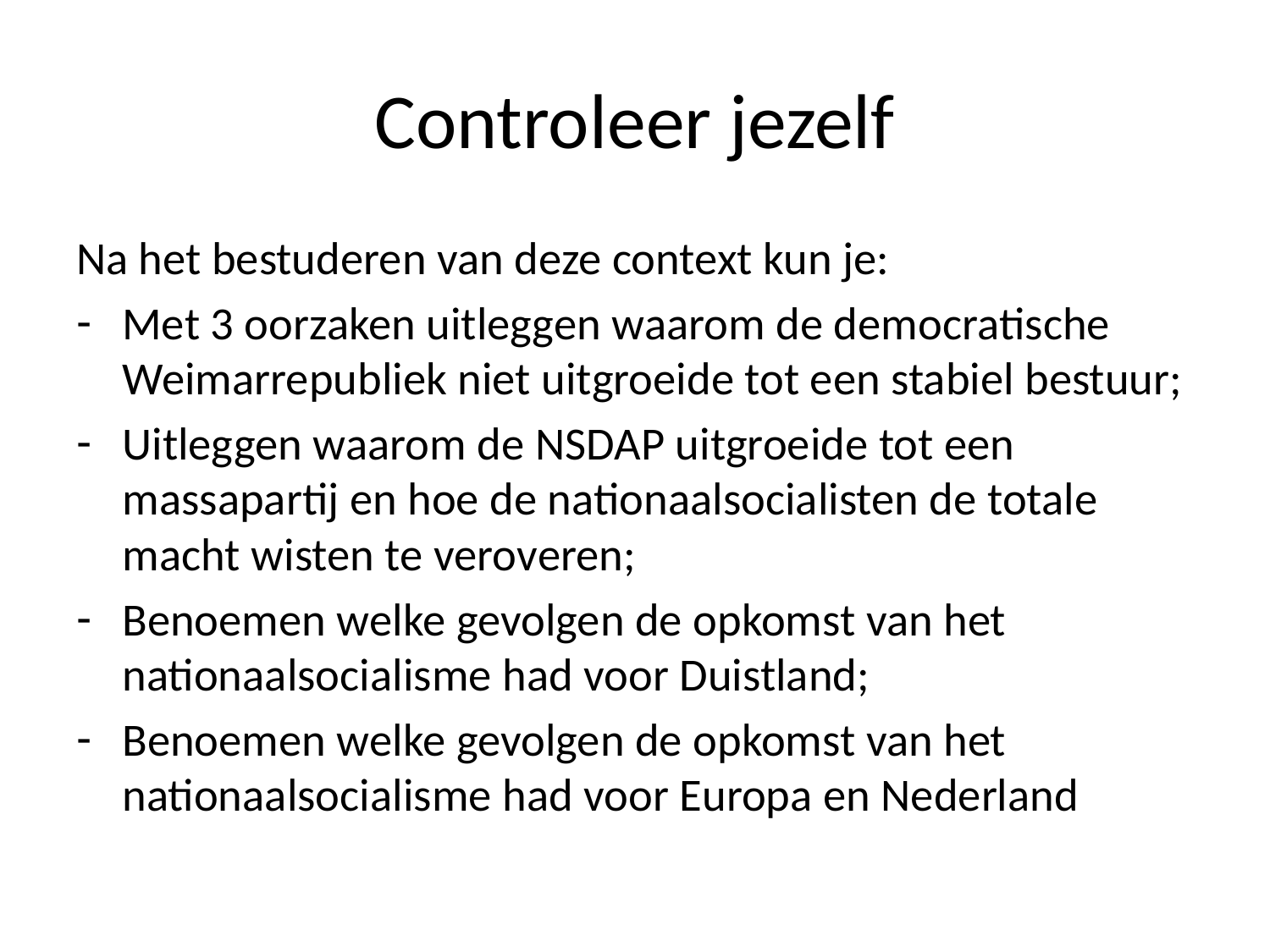

# Controleer jezelf
Na het bestuderen van deze context kun je:
Met 3 oorzaken uitleggen waarom de democratische Weimarrepubliek niet uitgroeide tot een stabiel bestuur;
Uitleggen waarom de NSDAP uitgroeide tot een massapartij en hoe de nationaalsocialisten de totale macht wisten te veroveren;
Benoemen welke gevolgen de opkomst van het nationaalsocialisme had voor Duistland;
Benoemen welke gevolgen de opkomst van het nationaalsocialisme had voor Europa en Nederland